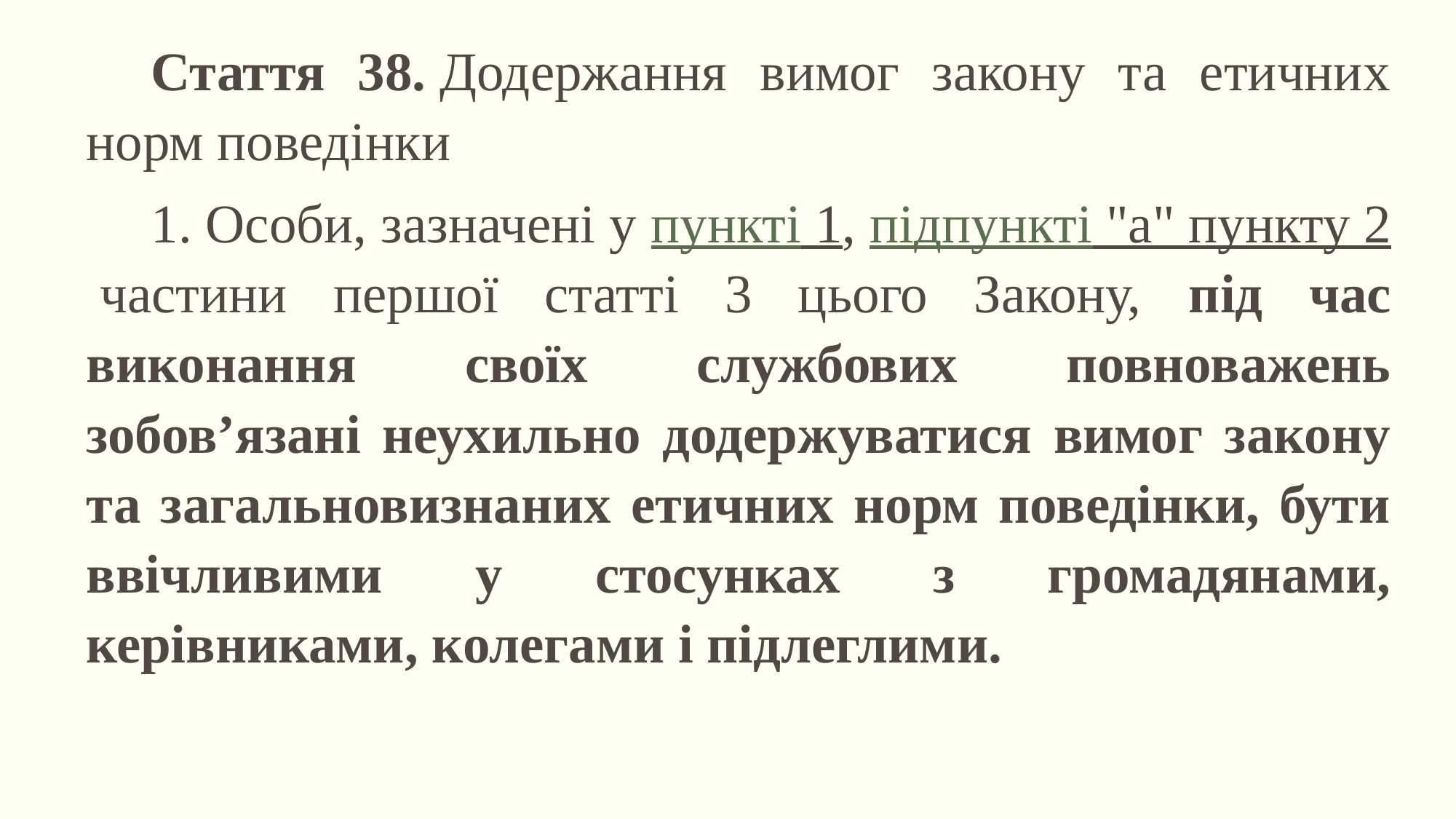

Стаття 38. Додержання вимог закону та етичних норм поведінки
1. Особи, зазначені у пункті 1, підпункті "а" пункту 2 частини першої статті 3 цього Закону, під час виконання своїх службових повноважень зобов’язані неухильно додержуватися вимог закону та загальновизнаних етичних норм поведінки, бути ввічливими у стосунках з громадянами, керівниками, колегами і підлеглими.